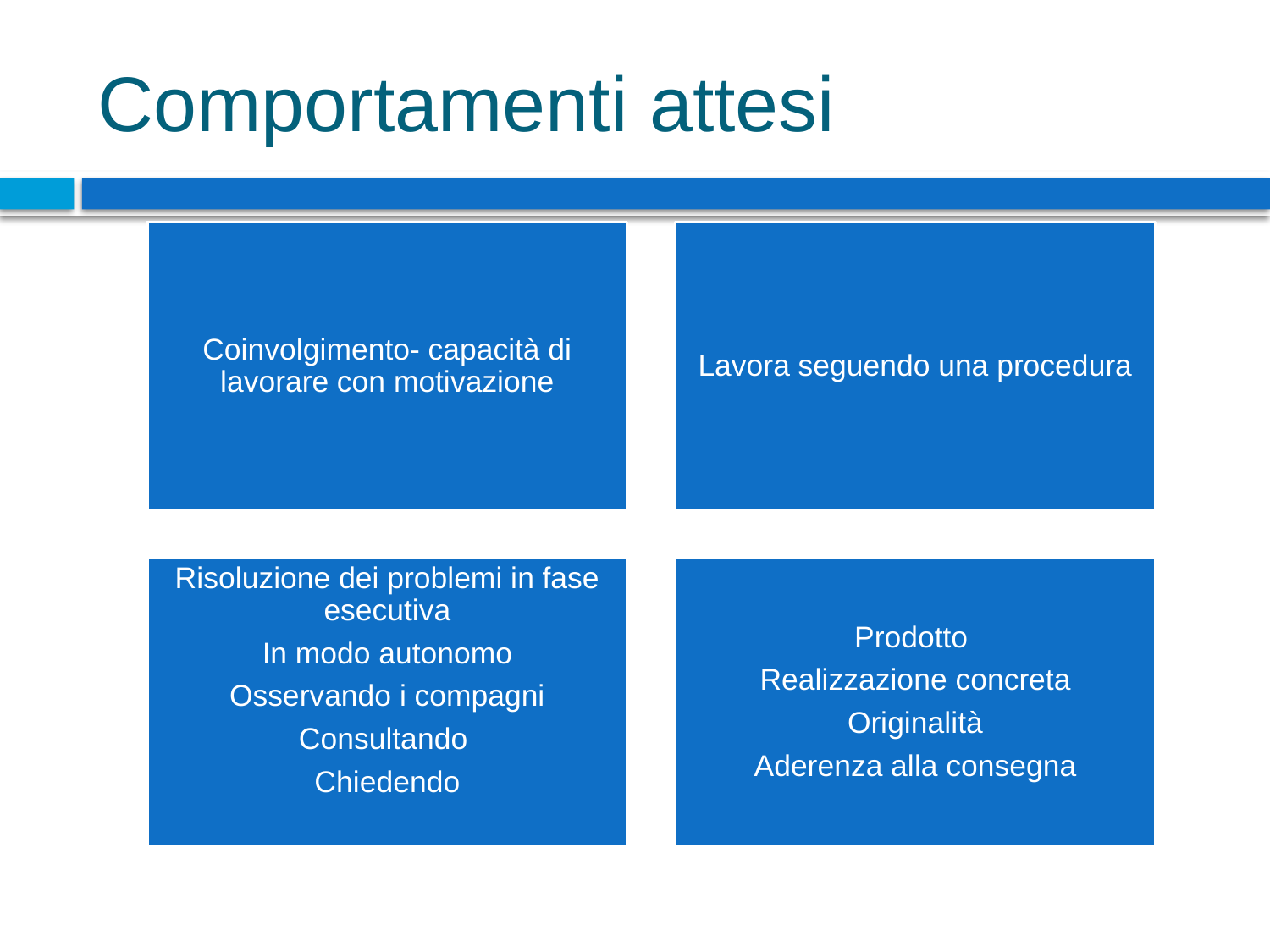

# Comportamenti attesi
Coinvolgimento- capacità di lavorare con motivazione
Lavora seguendo una procedura
Risoluzione dei problemi in fase esecutiva
In modo autonomo
Osservando i compagni
Consultando
Chiedendo

Prodotto
Realizzazione concreta
Originalità
Aderenza alla consegna